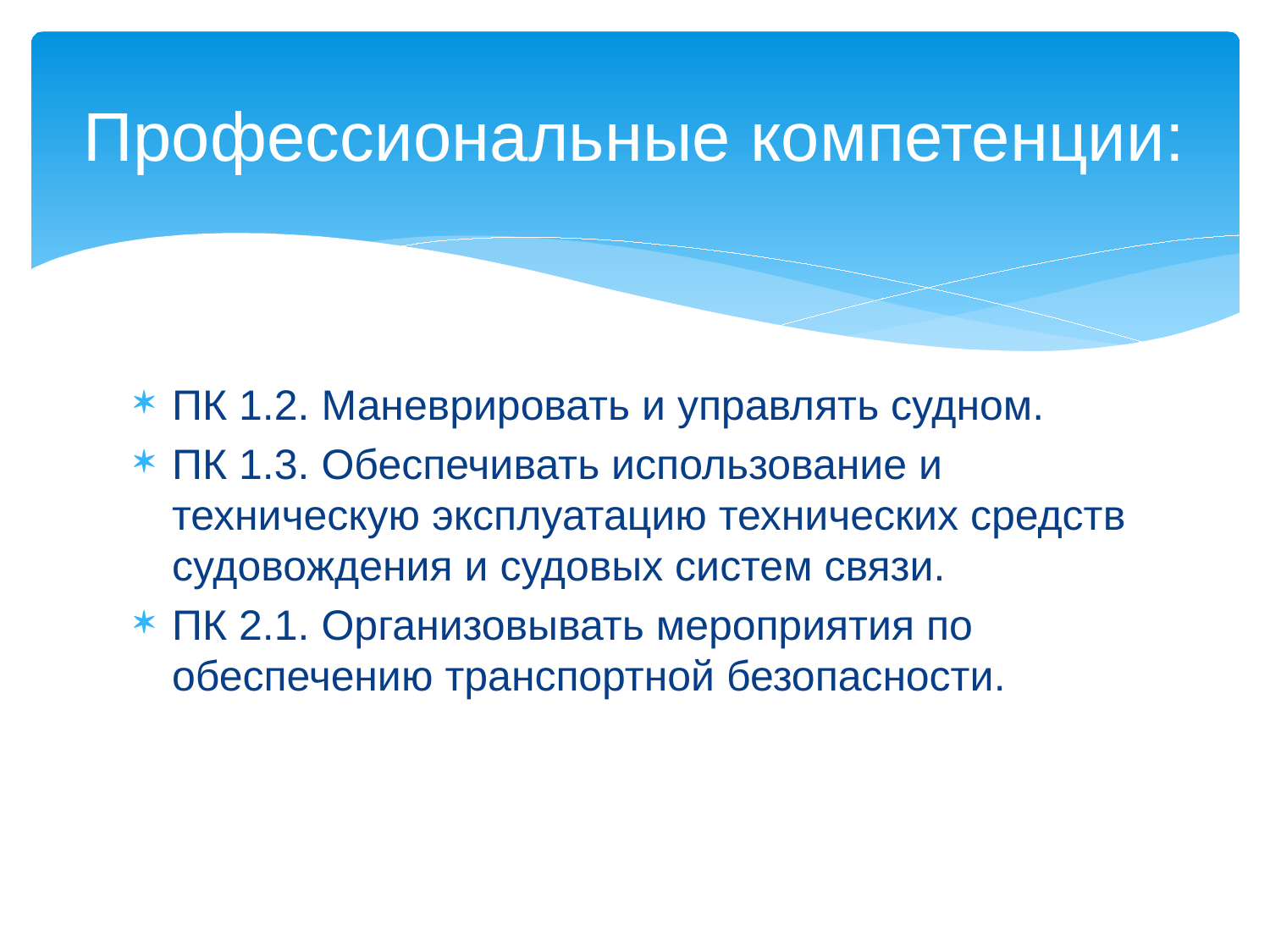

# Профессиональные компетенции:
ПК 1.2. Маневрировать и управлять судном.
ПК 1.3. Обеспечивать использование и техническую эксплуатацию технических средств судовождения и судовых систем связи.
ПК 2.1. Организовывать мероприятия по обеспечению транспортной безопасности.